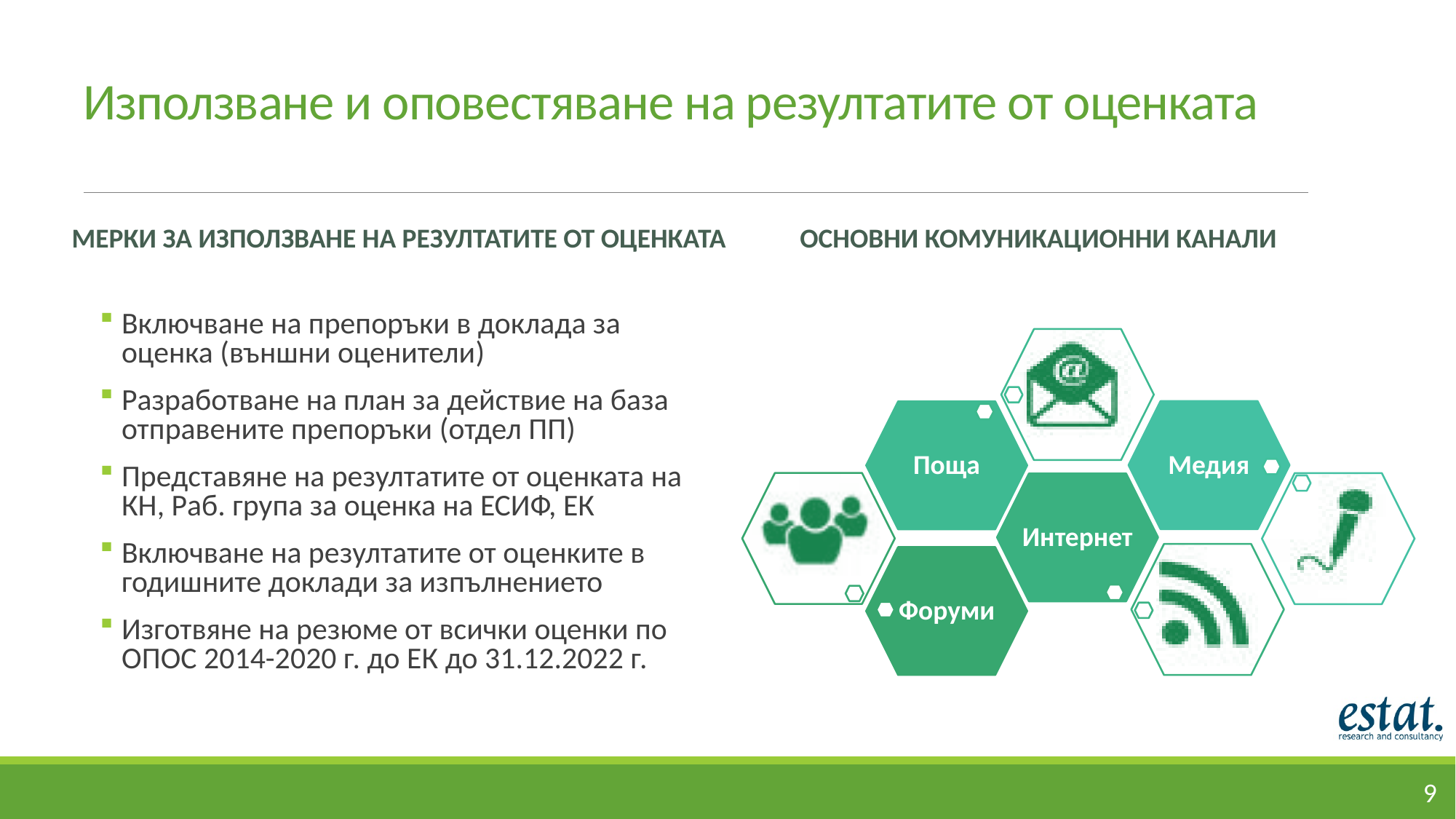

# Използване и оповестяване на резултатите от оценката
Мерки за използване на резултатите от оценката
Основни Комуникационни канали
Форуми
Интернет
Поща
Медия
Включване на препоръки в доклада за оценка (външни оценители)
Разработване на план за действие на база отправените препоръки (отдел ПП)
Представяне на резултатите от оценката на КН, Раб. група за оценка на ЕСИФ, ЕК
Включване на резултатите от оценките в годишните доклади за изпълнението
Изготвяне на резюме от всички оценки по ОПОС 2014-2020 г. до ЕК до 31.12.2022 г.